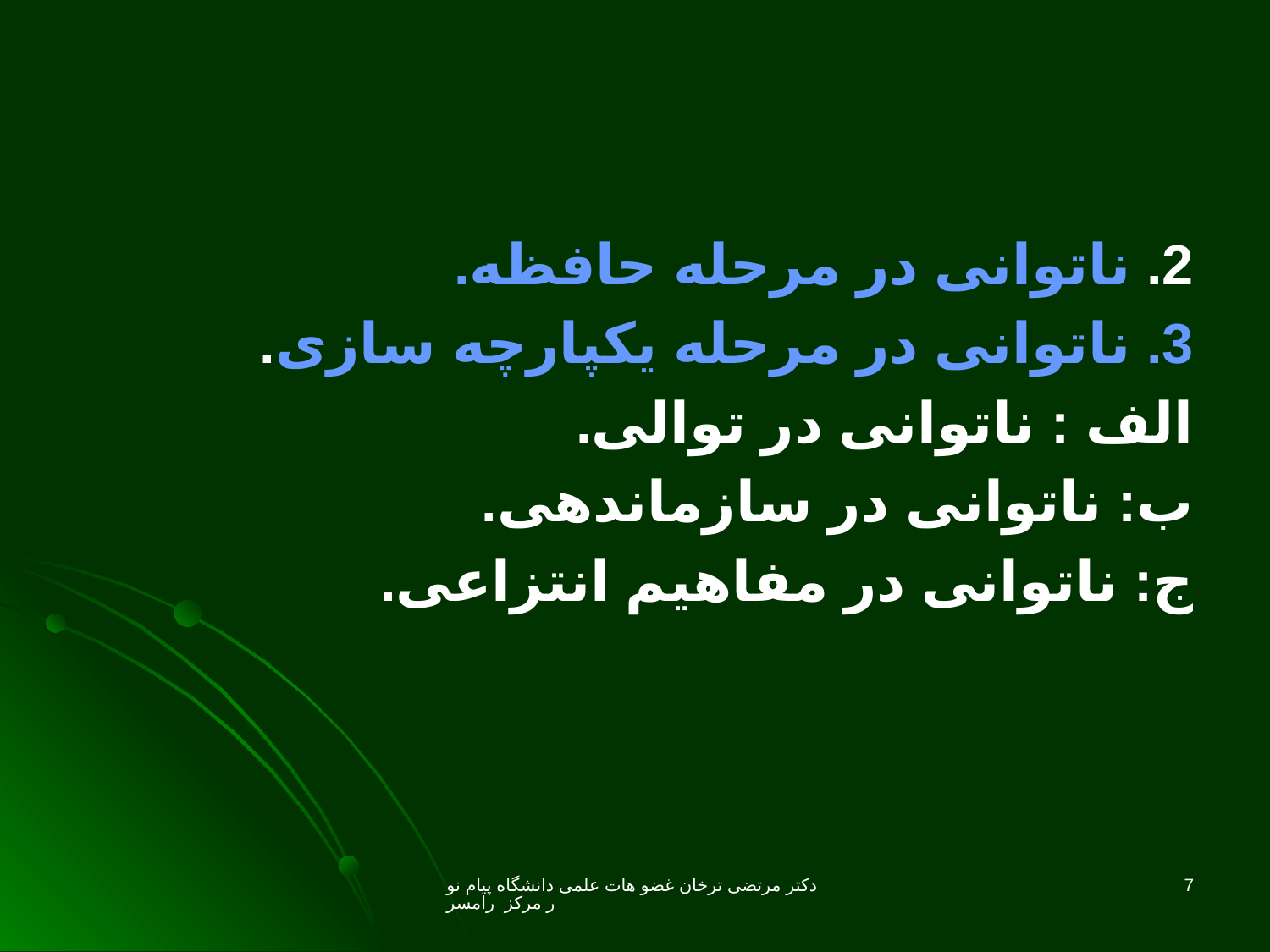

2. ناتوانی در مرحله حافظه.
3. ناتوانی در مرحله یکپارچه سازی.
الف : ناتوانی در توالی.
ب: ناتوانی در سازماندهی.
ج: ناتوانی در مفاهیم انتزاعی.
دکتر مرتضی ترخان غضو هات علمی دانشگاه پیام نور مرکز رامسر
7